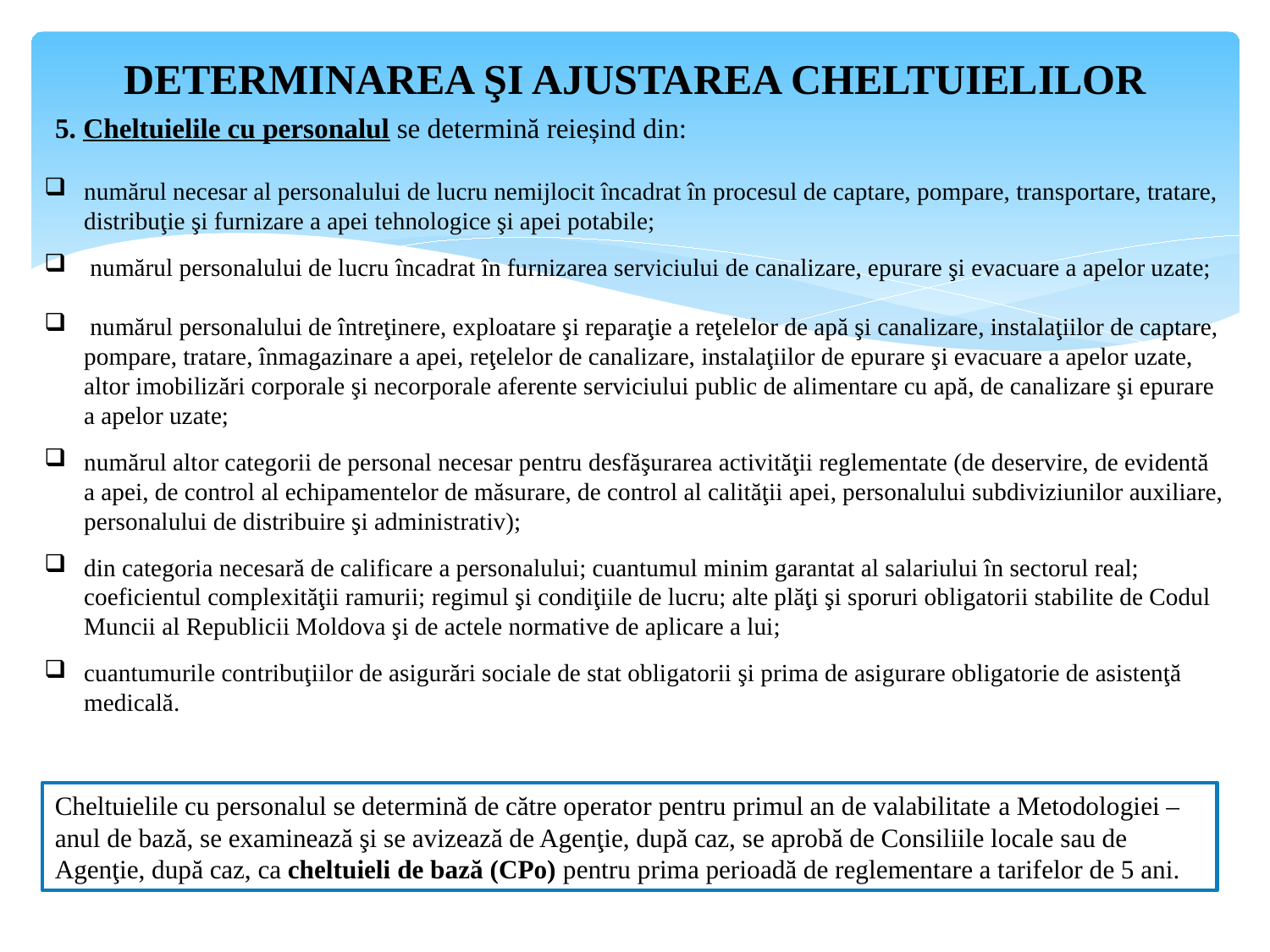

DETERMINAREA ŞI AJUSTAREA CHELTUIELILOR
# 5. Cheltuielile cu personalul se determină reieșind din:
numărul necesar al personalului de lucru nemijlocit încadrat în procesul de captare, pompare, transportare, tratare, distribuţie şi furnizare a apei tehnologice şi apei potabile;

 numărul personalului de lucru încadrat în furnizarea serviciului de canalizare, epurare şi evacuare a apelor uzate;

 numărul personalului de întreţinere, exploatare şi reparaţie a reţelelor de apă şi canalizare, instalaţiilor de captare, pompare, tratare, înmagazinare a apei, reţelelor de canalizare, instalaţiilor de epurare şi evacuare a apelor uzate, altor imobilizări corporale şi necorporale aferente serviciului public de alimentare cu apă, de canalizare şi epurare a apelor uzate;

numărul altor categorii de personal necesar pentru desfăşurarea activităţii reglementate (de deservire, de evidentă a apei, de control al echipamentelor de măsurare, de control al calităţii apei, personalului subdiviziunilor auxiliare, personalului de distribuire şi administrativ);

din categoria necesară de calificare a personalului; cuantumul minim garantat al salariului în sectorul real; coeficientul complexităţii ramurii; regimul şi condiţiile de lucru; alte plăţi şi sporuri obligatorii stabilite de Codul Muncii al Republicii Moldova şi de actele normative de aplicare a lui;

cuantumurile contribuţiilor de asigurări sociale de stat obligatorii şi prima de asigurare obligatorie de asistenţă medicală.
Cheltuielile cu personalul se determină de către operator pentru primul an de valabilitate a Metodologiei – anul de bază, se examinează şi se avizează de Agenţie, după caz, se aprobă de Consiliile locale sau de Agenţie, după caz, ca cheltuieli de bază (CPo) pentru prima perioadă de reglementare a tarifelor de 5 ani.